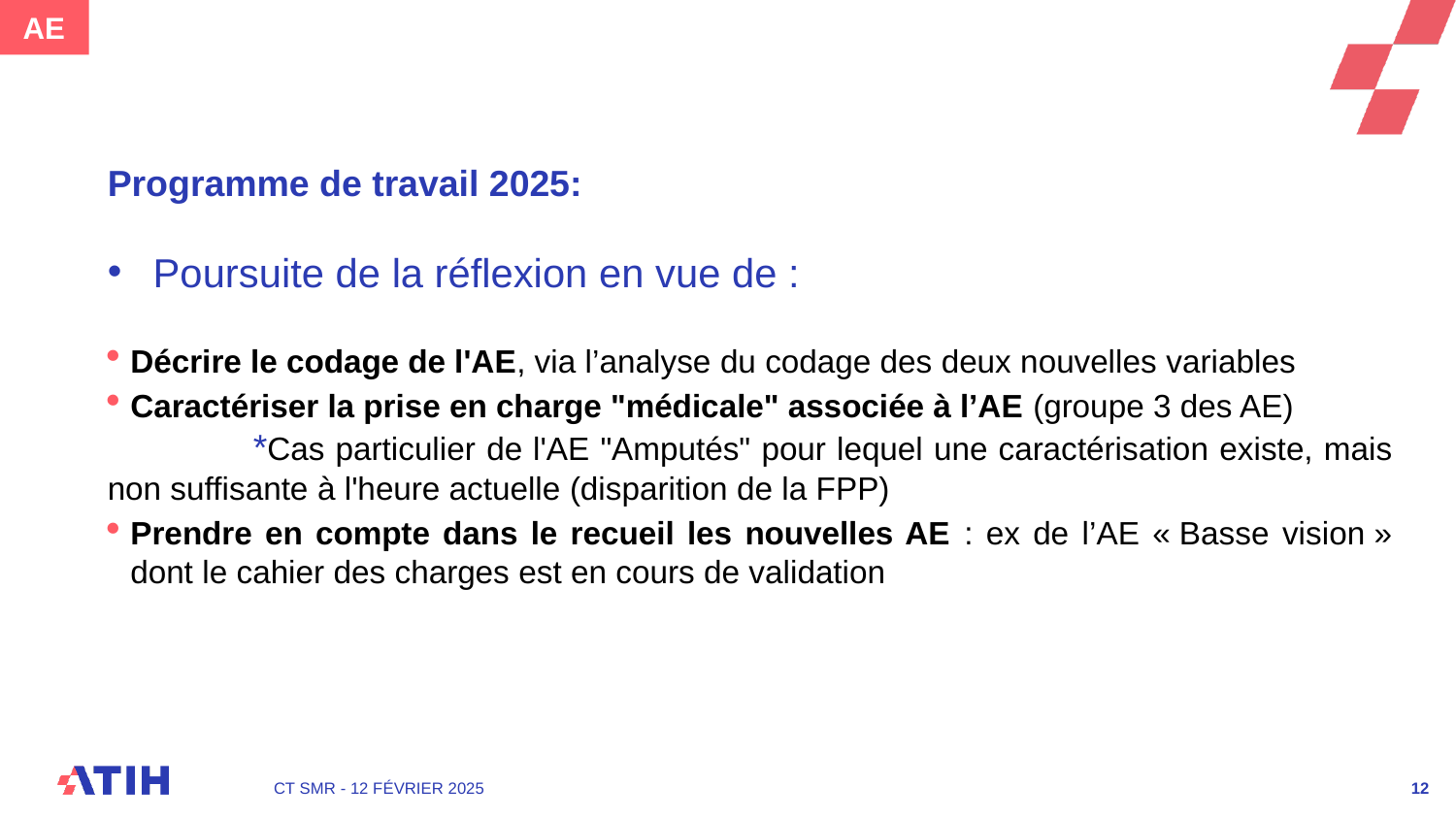

AE
Programme de travail 2025:

Poursuite de la réflexion en vue de :

Décrire le codage de l'AE, via l’analyse du codage des deux nouvelles variables
Caractériser la prise en charge "médicale" associée à l’AE (groupe 3 des AE)
	*Cas particulier de l'AE "Amputés" pour lequel une caractérisation existe, mais non suffisante à l'heure actuelle (disparition de la FPP)
Prendre en compte dans le recueil les nouvelles AE : ex de l’AE « Basse vision » dont le cahier des charges est en cours de validation
CT SMR - 12 février 2025